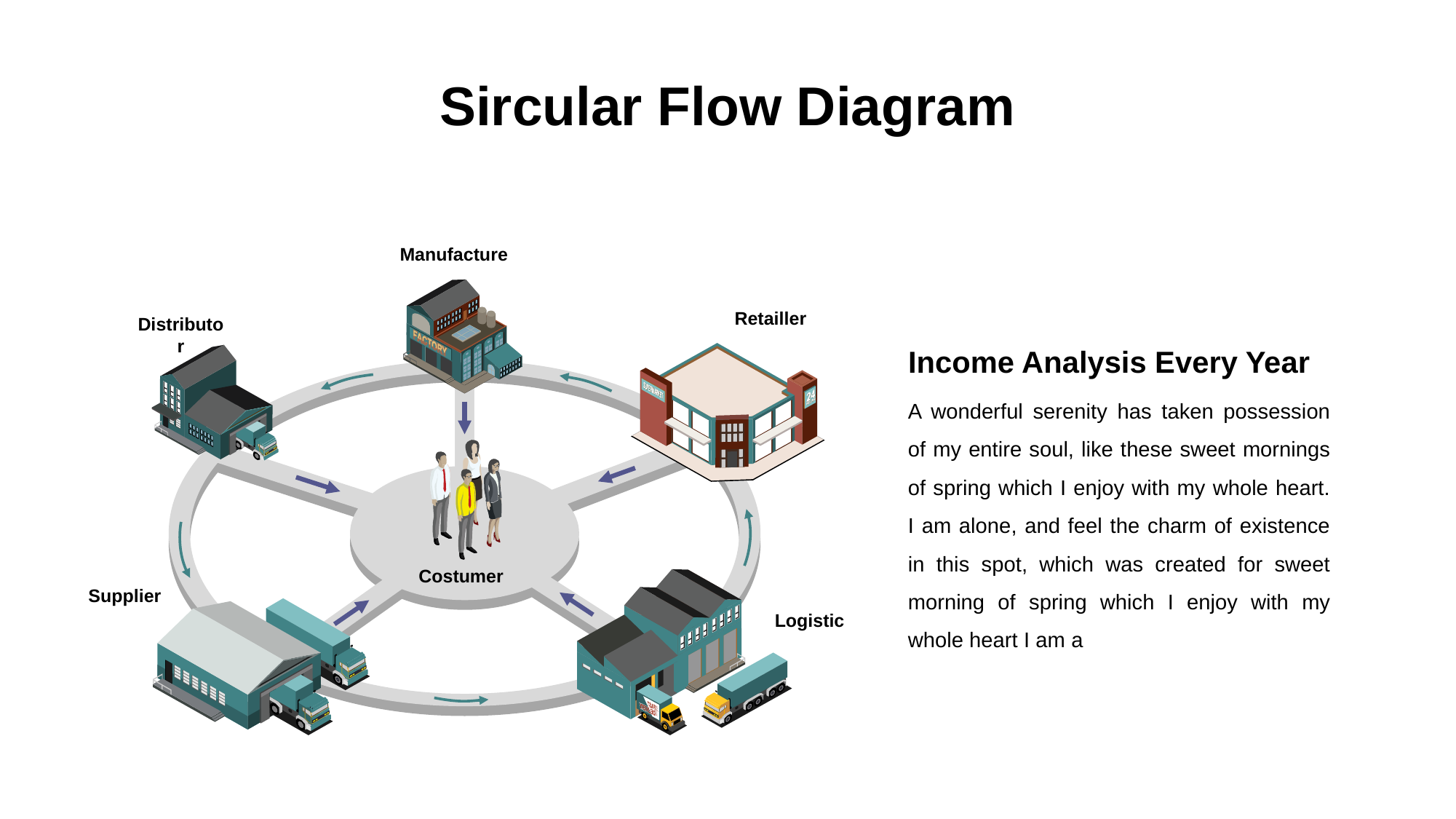

# Sircular Flow Diagram
Manufacture

Retailler
Distributor
Income Analysis Every Year

A wonderful serenity has taken possession of my entire soul, like these sweet mornings of spring which I enjoy with my whole heart. I am alone, and feel the charm of existence in this spot, which was created for sweet morning of spring which I enjoy with my whole heart I am a

Costumer

Supplier

Logistic